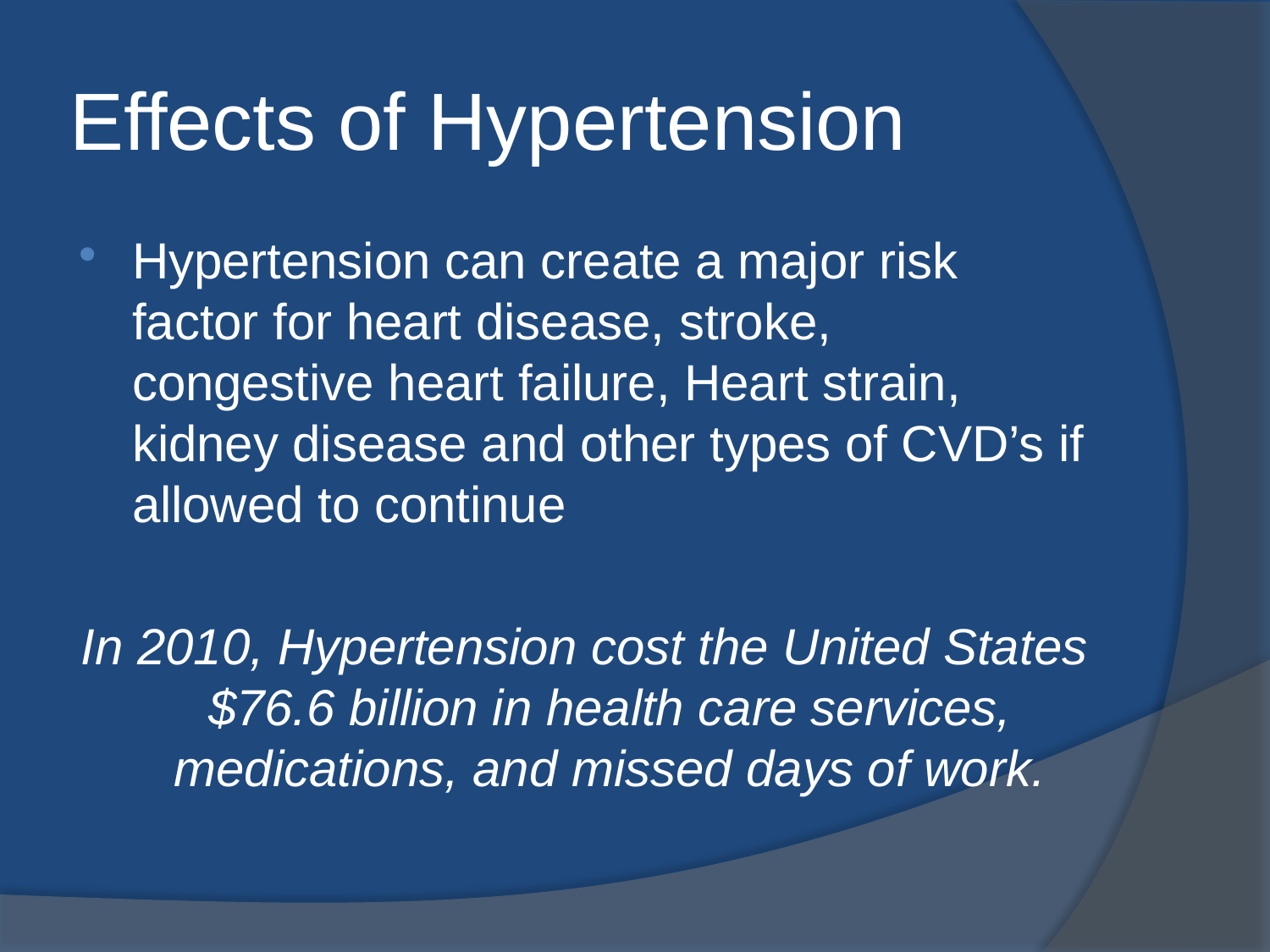

# Effects of Hypertension
Hypertension can create a major risk factor for heart disease, stroke, congestive heart failure, Heart strain, kidney disease and other types of CVD’s if allowed to continue

In 2010, Hypertension cost the United States $76.6 billion in health care services, medications, and missed days of work.